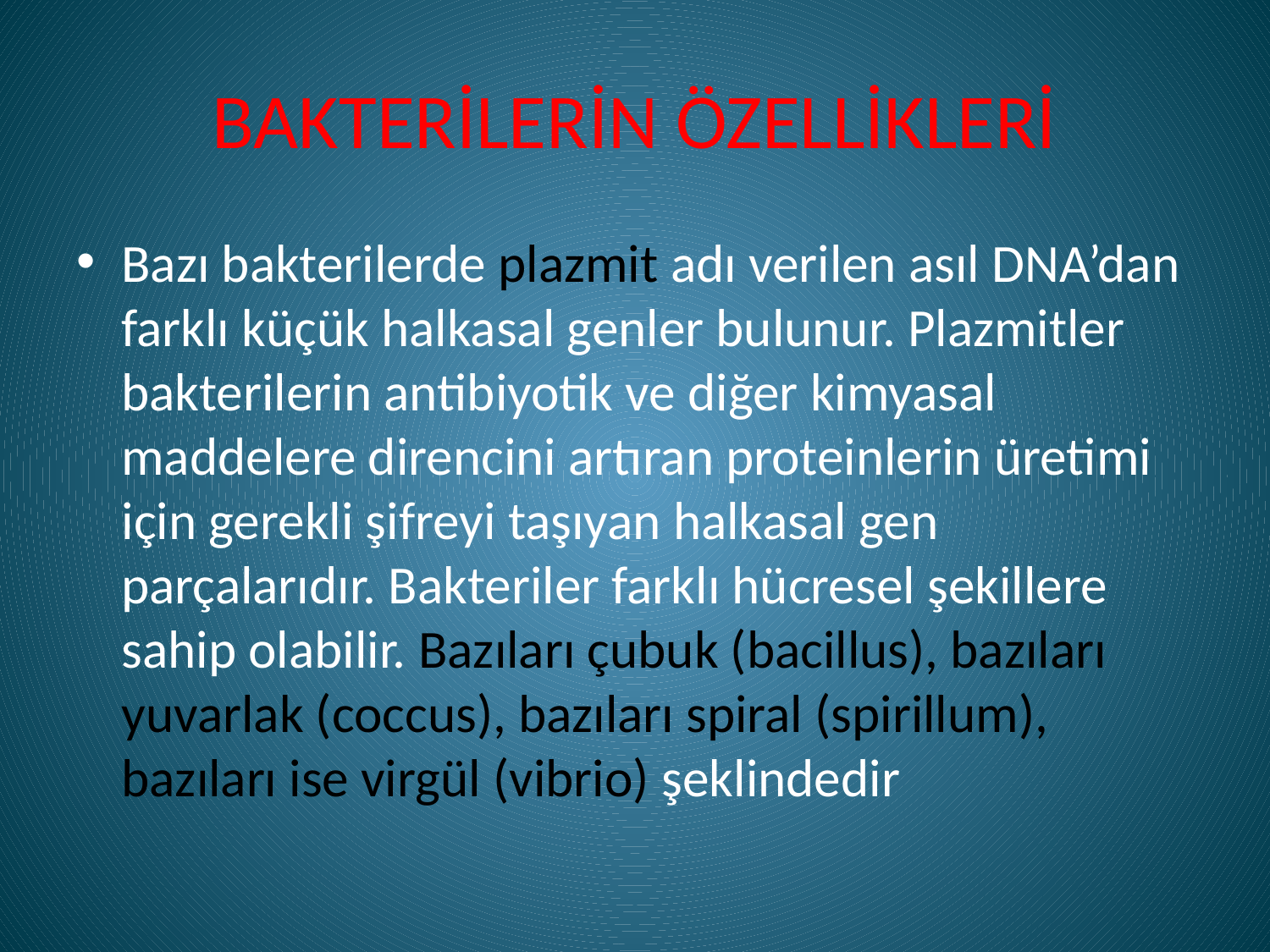

# BAKTERİLERİN ÖZELLİKLERİ
Bazı bakterilerde plazmit adı verilen asıl DNA’dan farklı küçük halkasal genler bulunur. Plazmitler bakterilerin antibiyotik ve diğer kimyasal maddelere direncini artıran proteinlerin üretimi için gerekli şifreyi taşıyan halkasal gen parçalarıdır. Bakteriler farklı hücresel şekillere sahip olabilir. Bazıları çubuk (bacillus), bazıları yuvarlak (coccus), bazıları spiral (spirillum), bazıları ise virgül (vibrio) şeklindedir